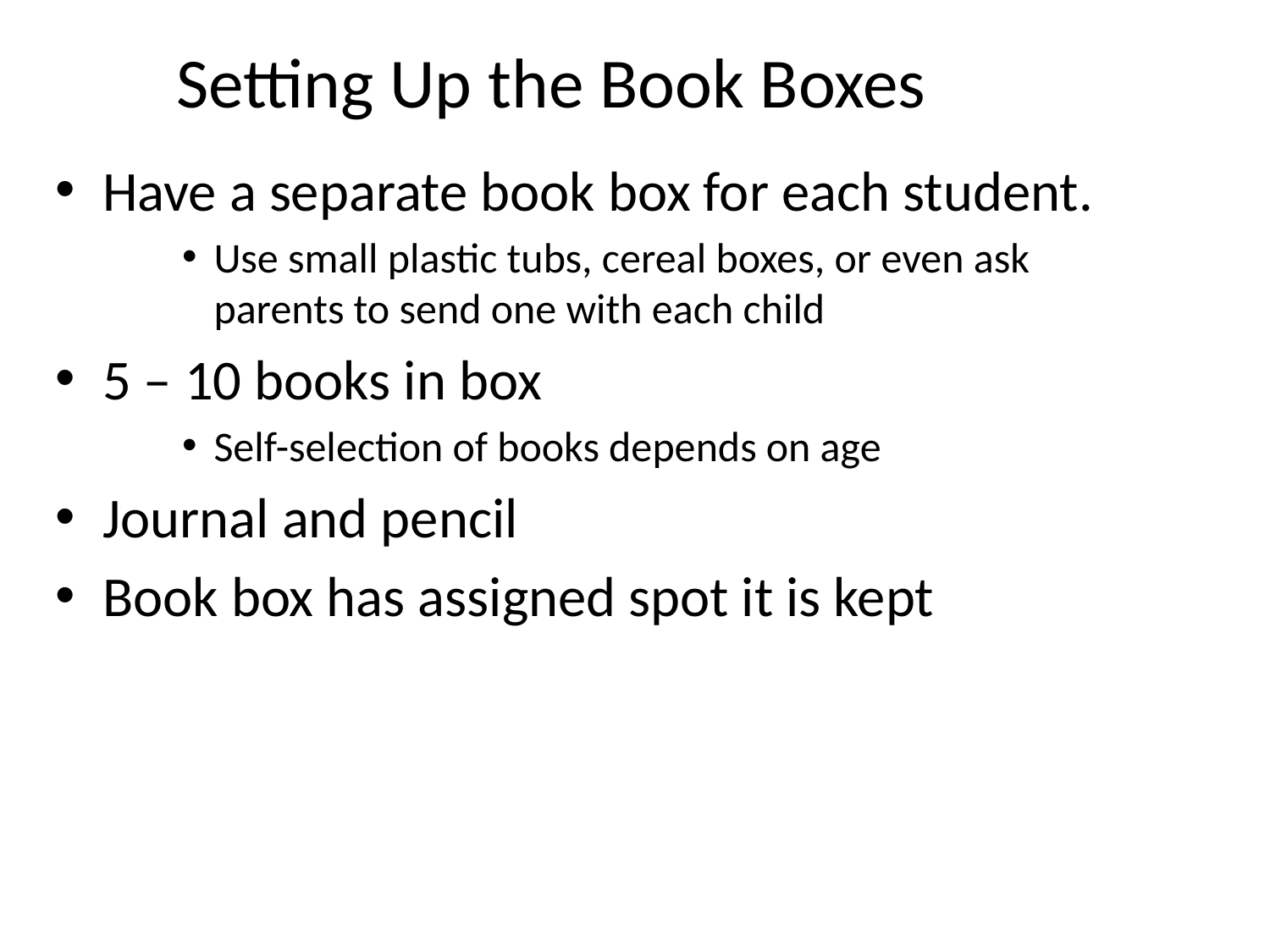

# Setting Up the Book Boxes
Have a separate book box for each student.
Use small plastic tubs, cereal boxes, or even ask parents to send one with each child
5 – 10 books in box
Self-selection of books depends on age
Journal and pencil
Book box has assigned spot it is kept